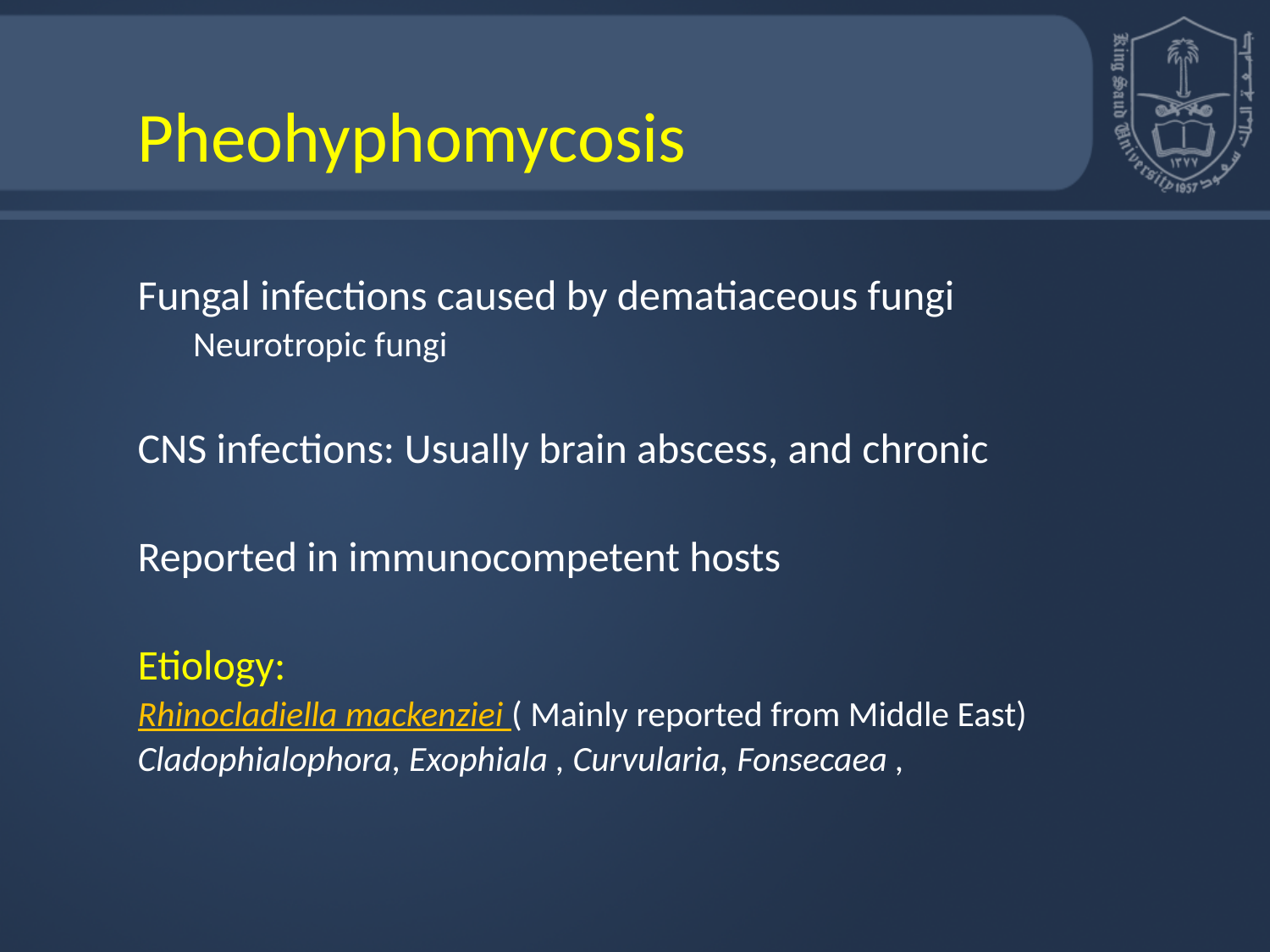

Pheohyphomycosis

Fungal infections caused by dematiaceous fungi
Neurotropic fungi

CNS infections: Usually brain abscess, and chronic

Reported in immunocompetent hosts

Etiology:
Rhinocladiella mackenziei ( Mainly reported from Middle East)
Cladophialophora, Exophiala , Curvularia, Fonsecaea ,